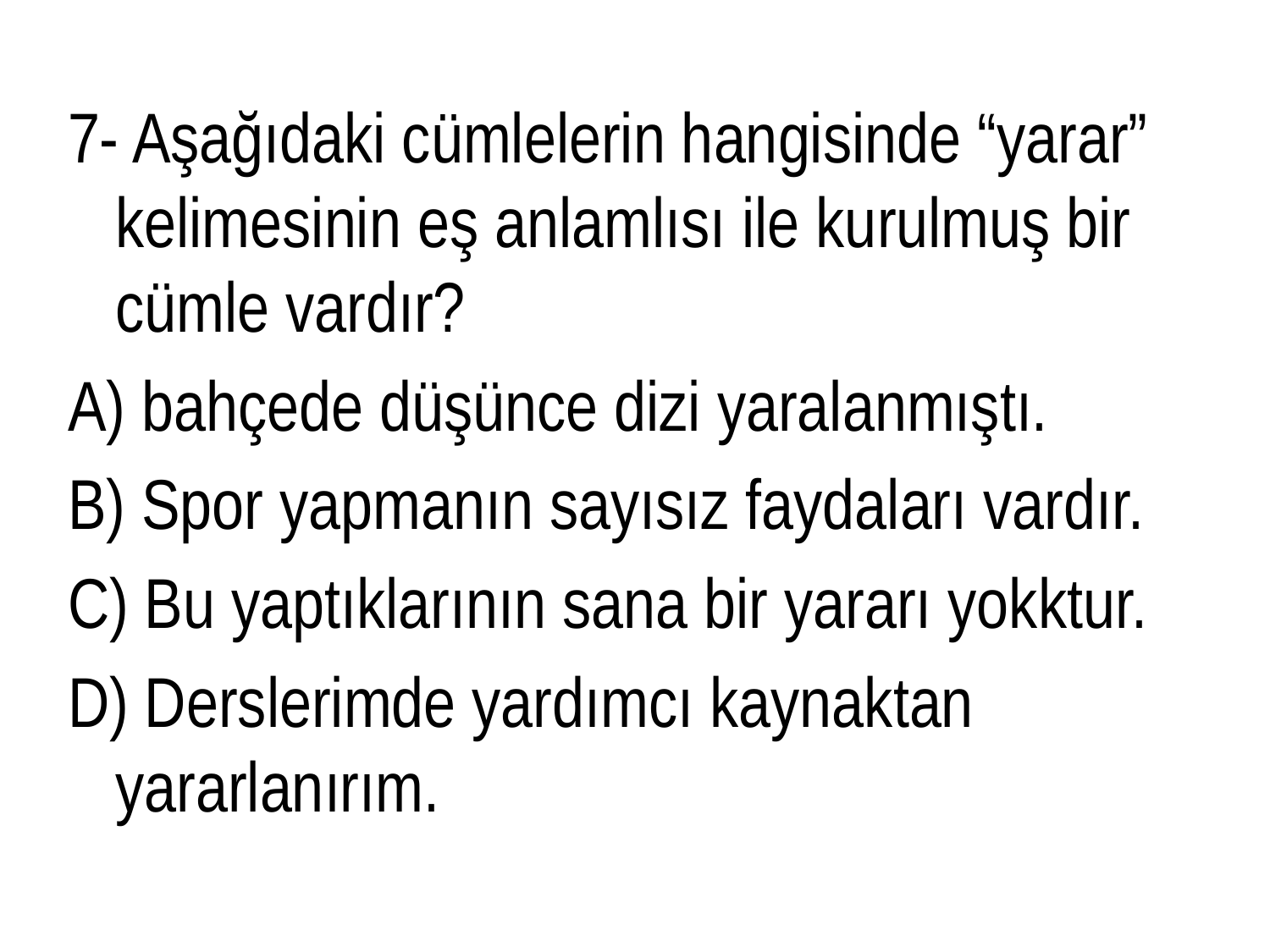

7- Aşağıdaki cümlelerin hangisinde “yarar” kelimesinin eş anlamlısı ile kurulmuş bir cümle vardır?
A) bahçede düşünce dizi yaralanmıştı.
B) Spor yapmanın sayısız faydaları vardır.
C) Bu yaptıklarının sana bir yararı yokktur.
D) Derslerimde yardımcı kaynaktan yararlanırım.